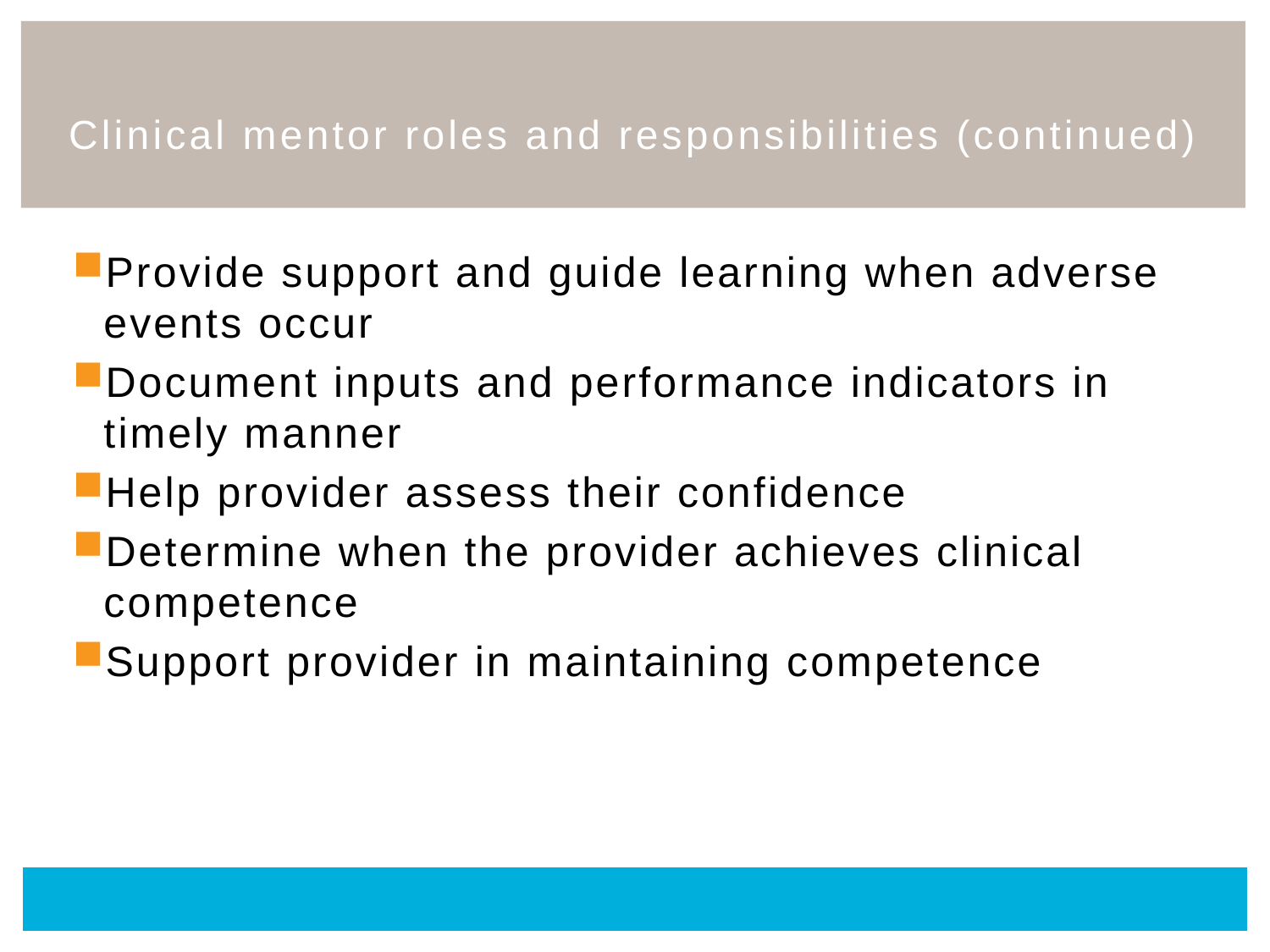

# Clinical mentor roles and responsibilities (continued)
Provide support and guide learning when adverse events occur
Document inputs and performance indicators in timely manner
Help provider assess their confidence
Determine when the provider achieves clinical competence
Support provider in maintaining competence